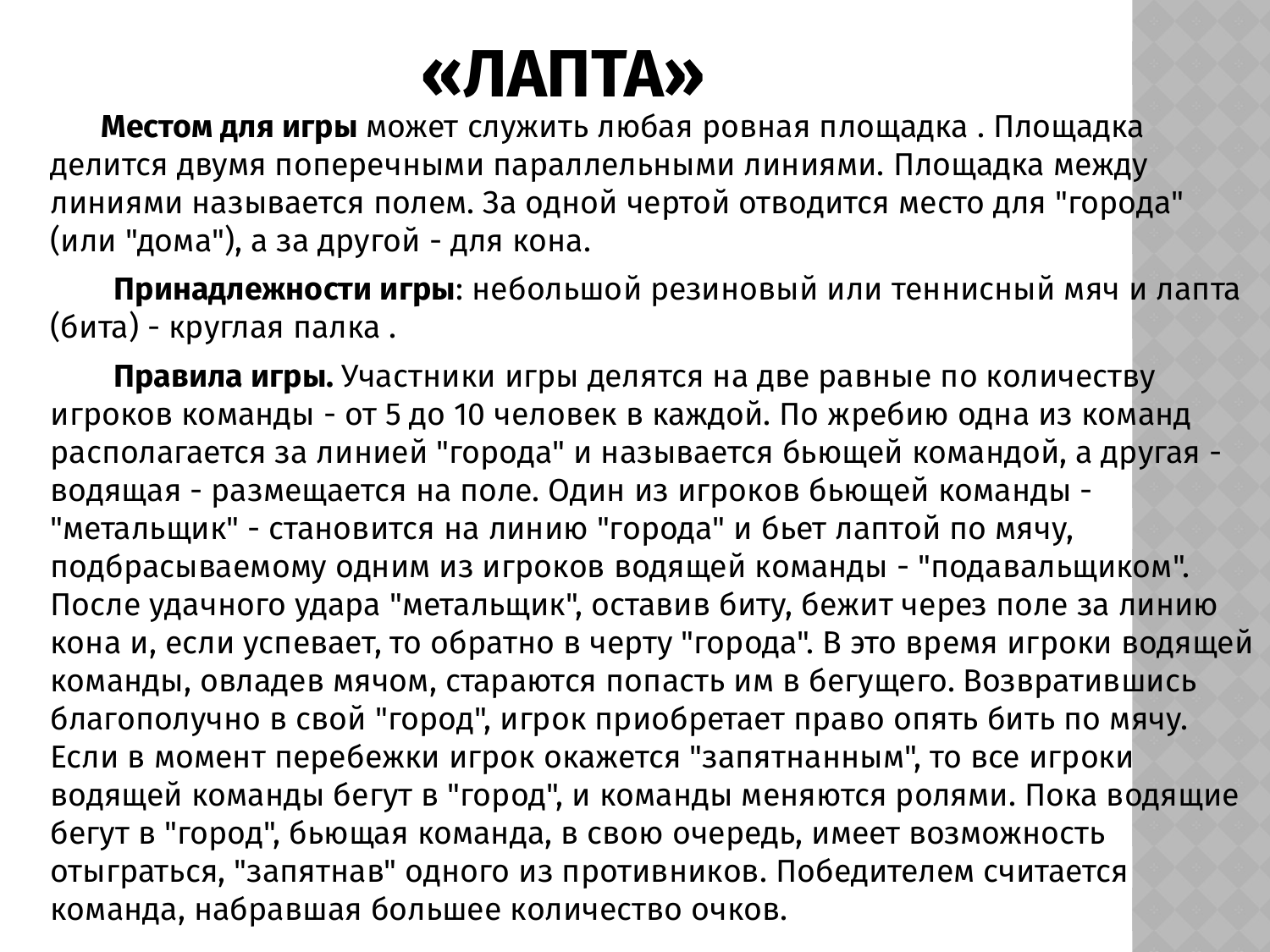

# «Лапта»
            Местом для игры может служить любая ровная площадка . Площадка делится двумя поперечными параллельными линиями. Площадка между линиями называется полем. За одной чертой отводится место для "города" (или "дома"), а за другой - для кона.
            Принадлежности игры: небольшой резиновый или теннисный мяч и лапта (бита) - круглая палка .
            Правила игры. Участники игры делятся на две равные по количеству игроков команды - от 5 до 10 человек в каждой. По жребию одна из команд располагается за линией "города" и называется бьющей командой, а другая - водящая - размещается на поле. Один из игроков бьющей команды - "метальщик" - становится на линию "города" и бьет лаптой по мячу, подбрасываемому одним из игроков водящей команды - "подавальщиком". После удачного удара "метальщик", оставив биту, бежит через поле за линию кона и, если успевает, то обратно в черту "города". В это время игроки водящей команды, овладев мячом, стараются попасть им в бегущего. Возвратившись благополучно в свой "город", игрок приобретает право опять бить по мячу. Если в момент перебежки игрок окажется "запятнанным", то все игроки водящей команды бегут в "город", и команды меняются ролями. Пока водящие бегут в "город", бьющая команда, в свою очередь, имеет возможность отыграться, "запятнав" одного из противников. Победителем считается команда, набравшая большее количество очков.